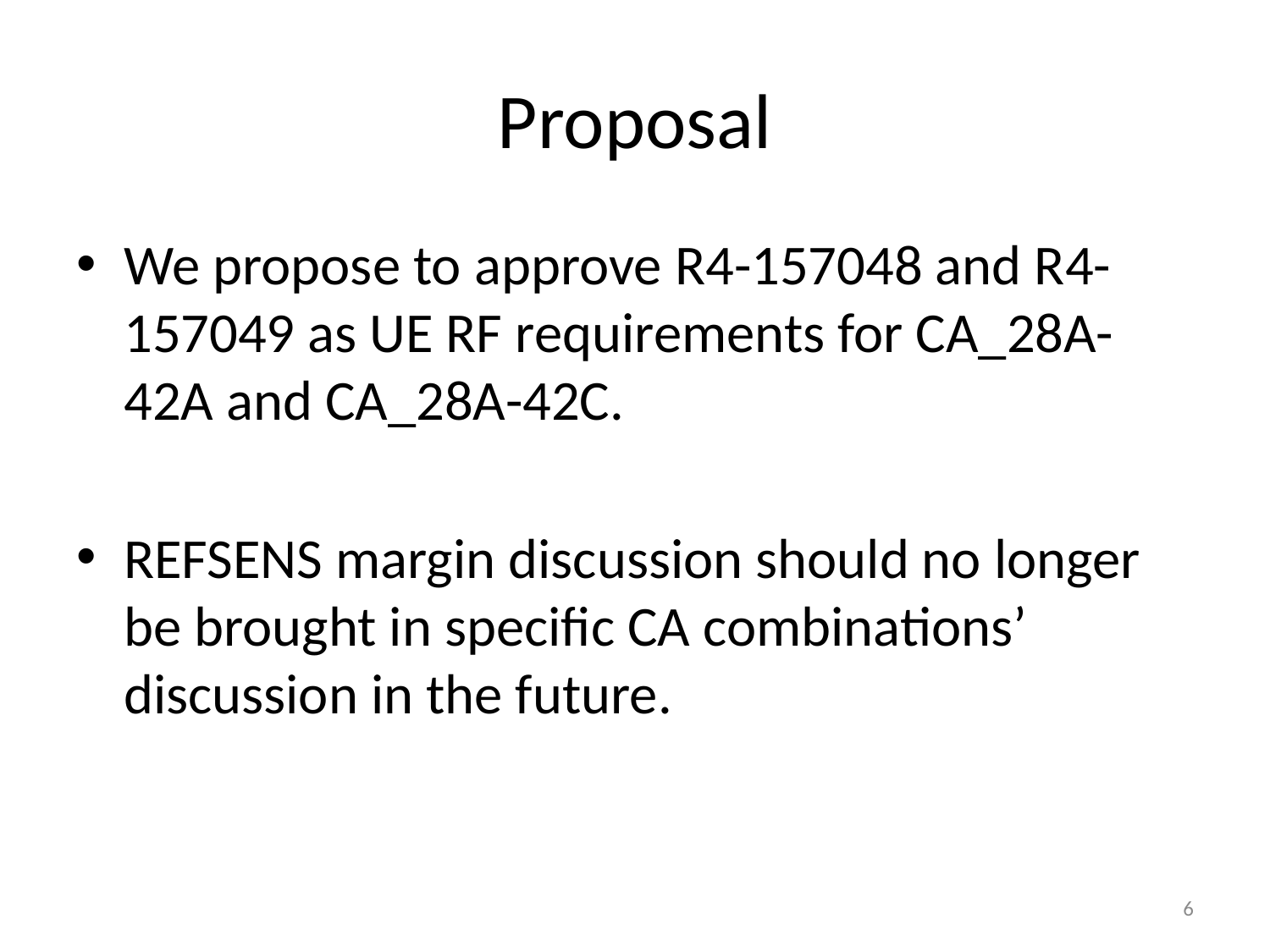

# Proposal
We propose to approve R4-157048 and R4-157049 as UE RF requirements for CA_28A-42A and CA_28A-42C.

REFSENS margin discussion should no longer be brought in specific CA combinations’ discussion in the future.
6